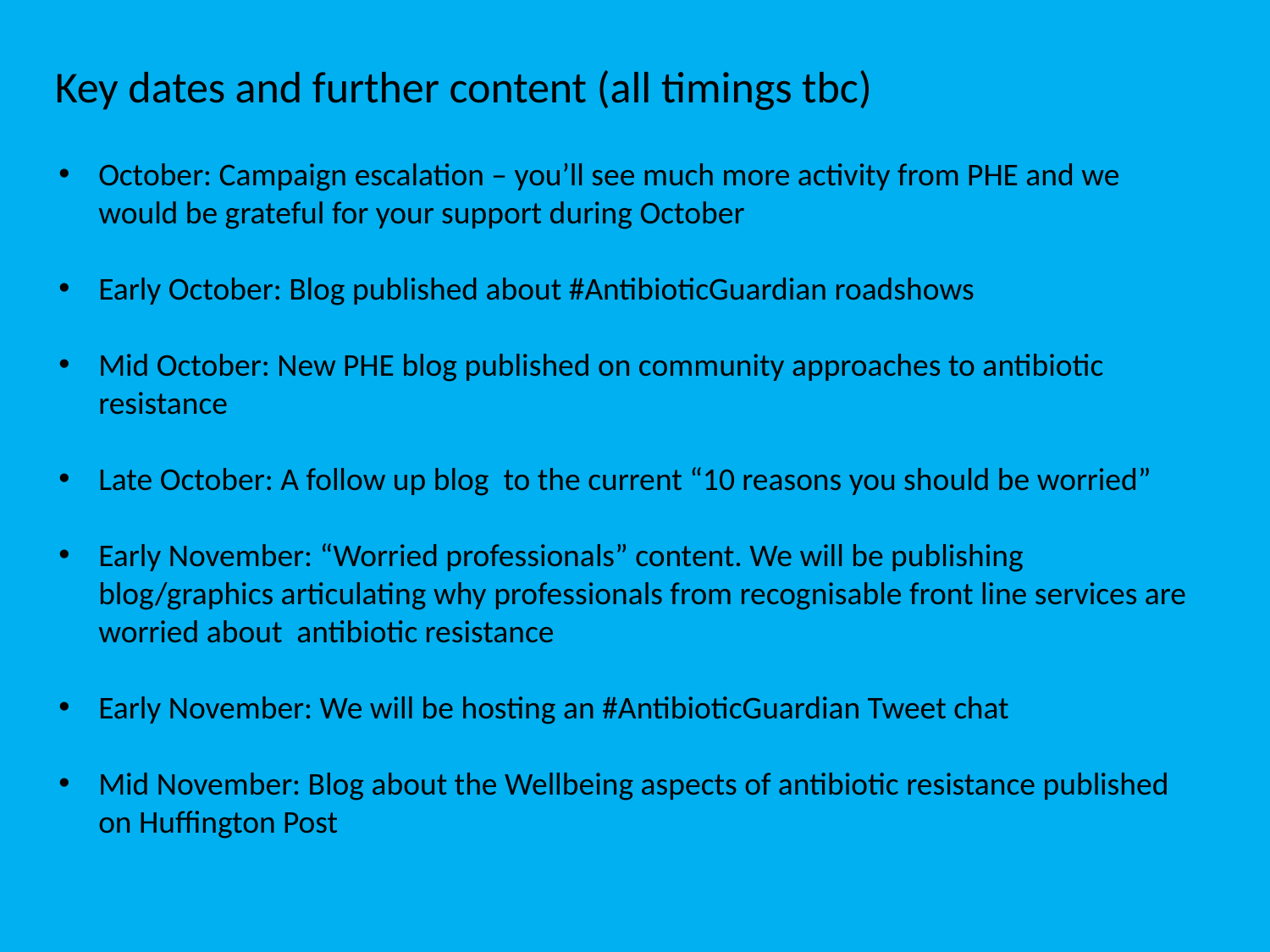

Key dates and further content (all timings tbc)
October: Campaign escalation – you’ll see much more activity from PHE and we would be grateful for your support during October

Early October: Blog published about #AntibioticGuardian roadshows

Mid October: New PHE blog published on community approaches to antibiotic resistance

Late October: A follow up blog  to the current “10 reasons you should be worried”

Early November: “Worried professionals” content. We will be publishing blog/graphics articulating why professionals from recognisable front line services are worried about  antibiotic resistance

Early November: We will be hosting an #AntibioticGuardian Tweet chat

Mid November: Blog about the Wellbeing aspects of antibiotic resistance published on Huffington Post